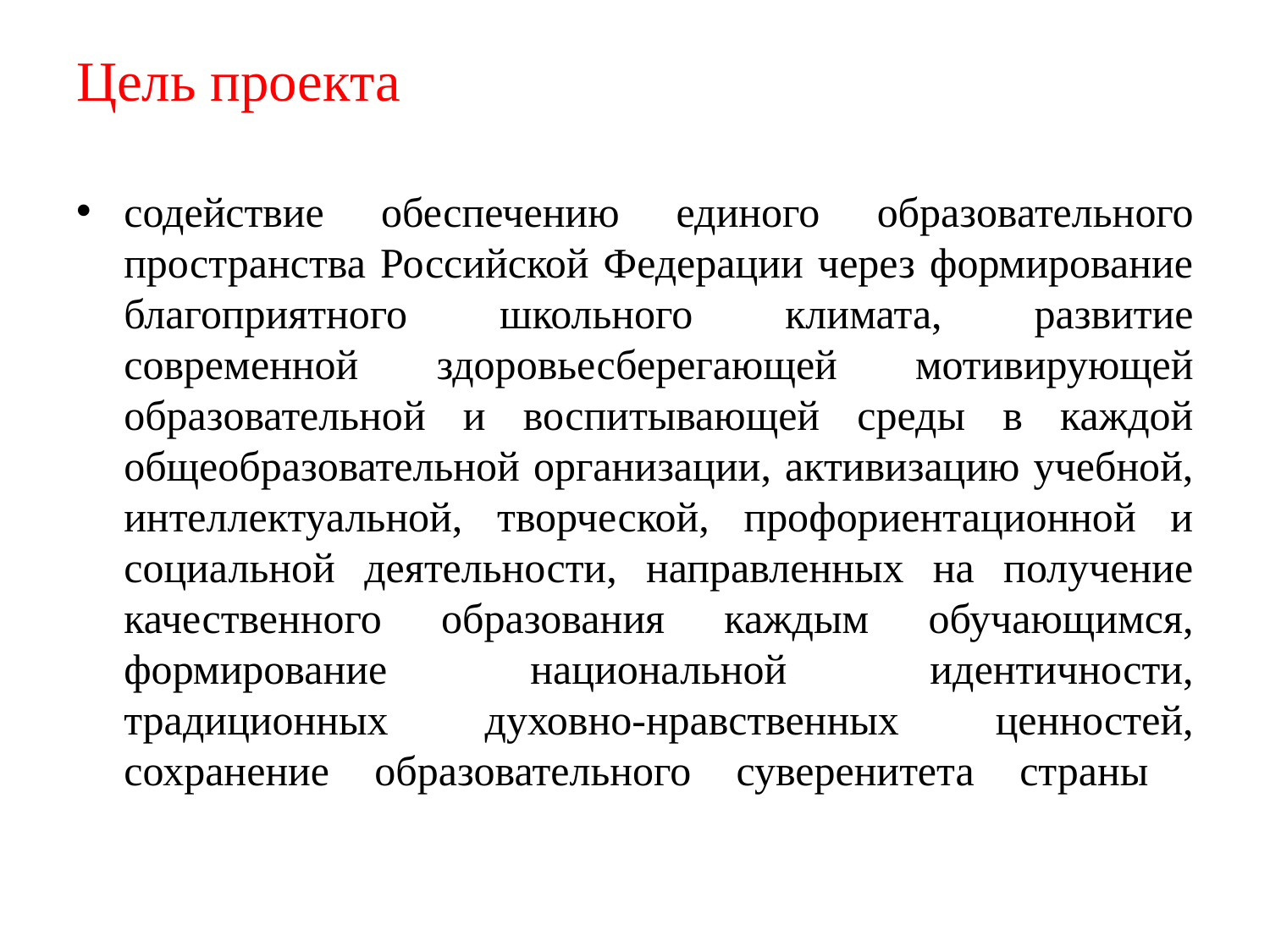

# Цель проекта
содействие обеспечению единого образовательного
пространства Российской Федерации через формирование благоприятного школьного климата, развитие современной здоровьесберегающей мотивирующей образовательной и воспитывающей среды в каждой общеобразовательной организации, активизацию учебной, интеллектуальной, творческой, профориентационной и социальной деятельности, направленных на получение
качественного образования каждым обучающимся, формирование национальной идентичности, традиционных духовно-нравственных ценностей, сохранение образовательного суверенитета страны